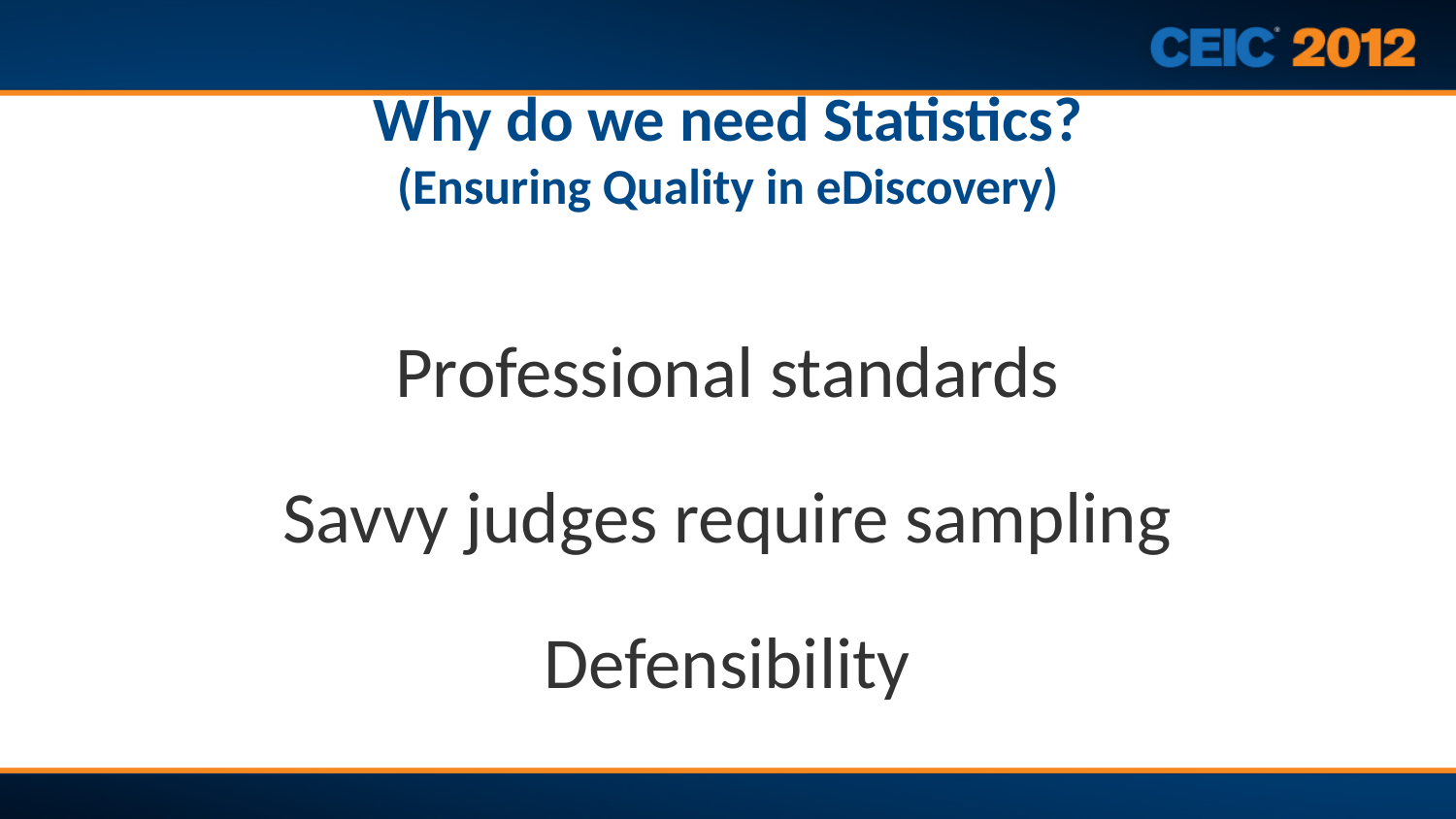

# Why do we need Statistics? (Ensuring Quality in eDiscovery)
Professional standards

Savvy judges require sampling

Defensibility